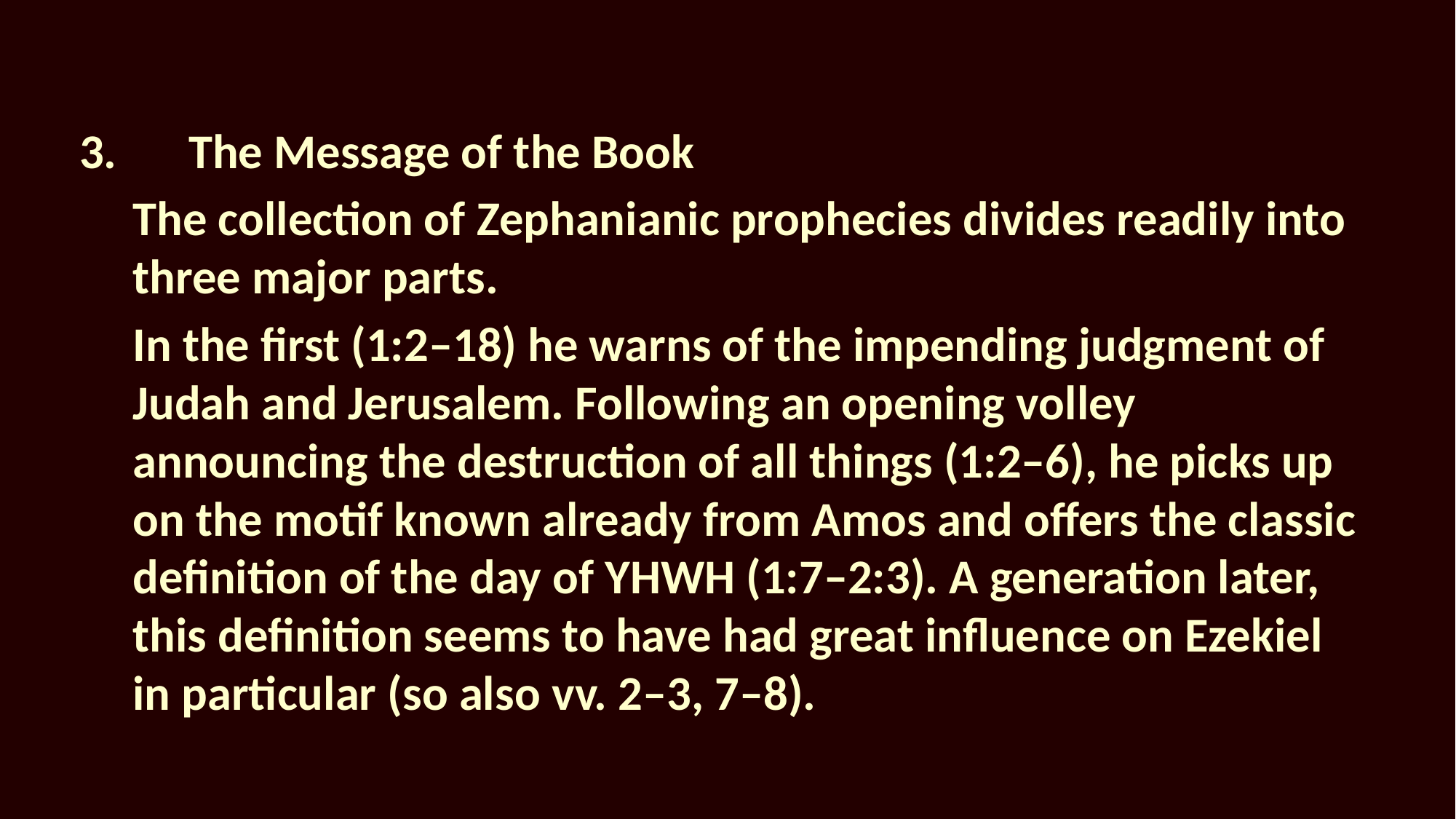

3.	The Message of the Book
The collection of Zephanianic prophecies divides readily into three major parts.
In the first (1:2–18) he warns of the impending judgment of Judah and Jerusalem. Following an opening volley announcing the destruction of all things (1:2–6), he picks up on the motif known already from Amos and offers the classic definition of the day of YHWH (1:7–2:3). A generation later, this definition seems to have had great influence on Ezekiel in particular (so also vv. 2–3, 7–8).